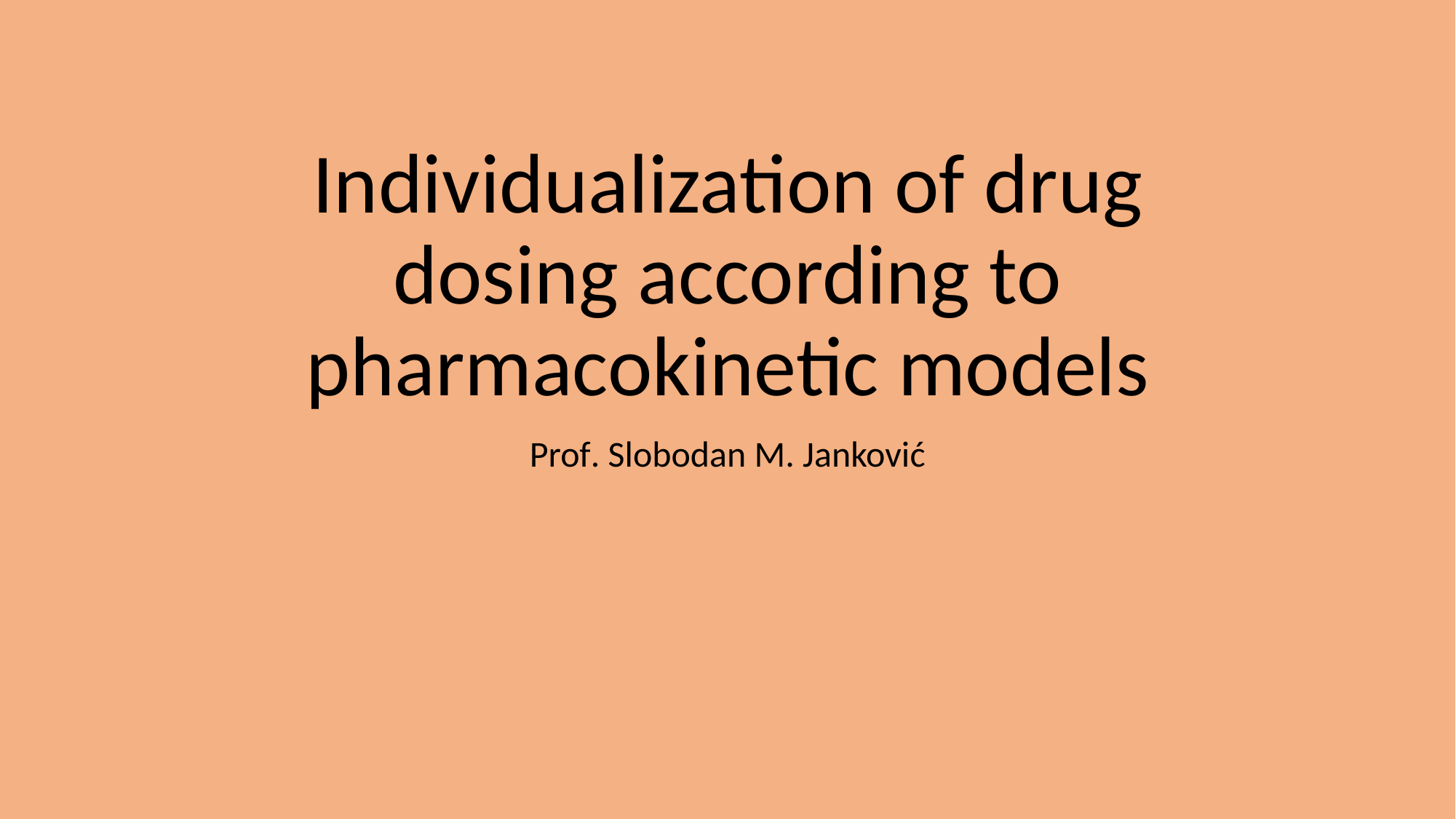

# Individualization of drug dosing according to pharmacokinetic models
Prof. Slobodan M. Janković